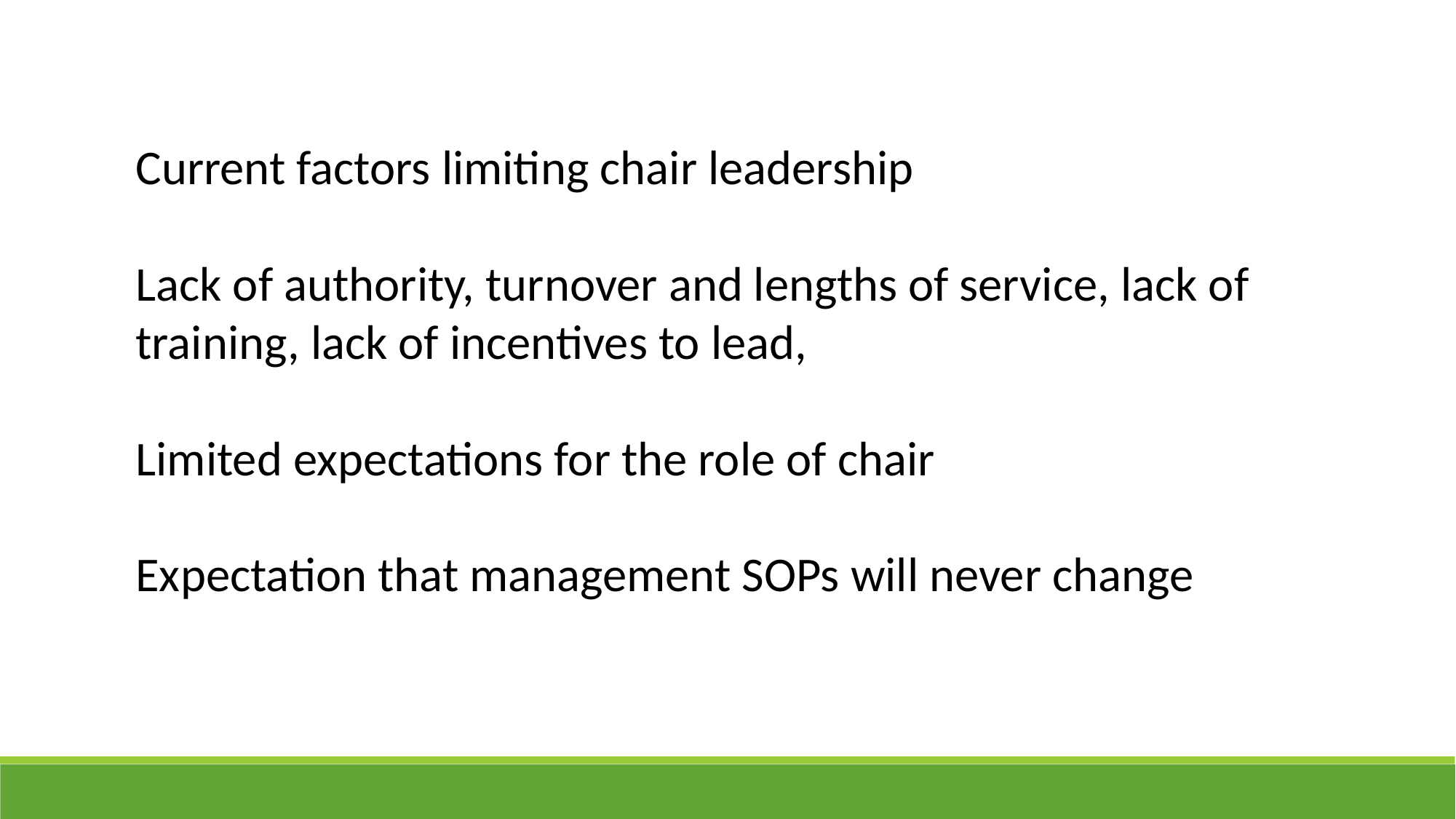

Current factors limiting chair leadership

Lack of authority, turnover and lengths of service, lack of training, lack of incentives to lead,

Limited expectations for the role of chair

Expectation that management SOPs will never change